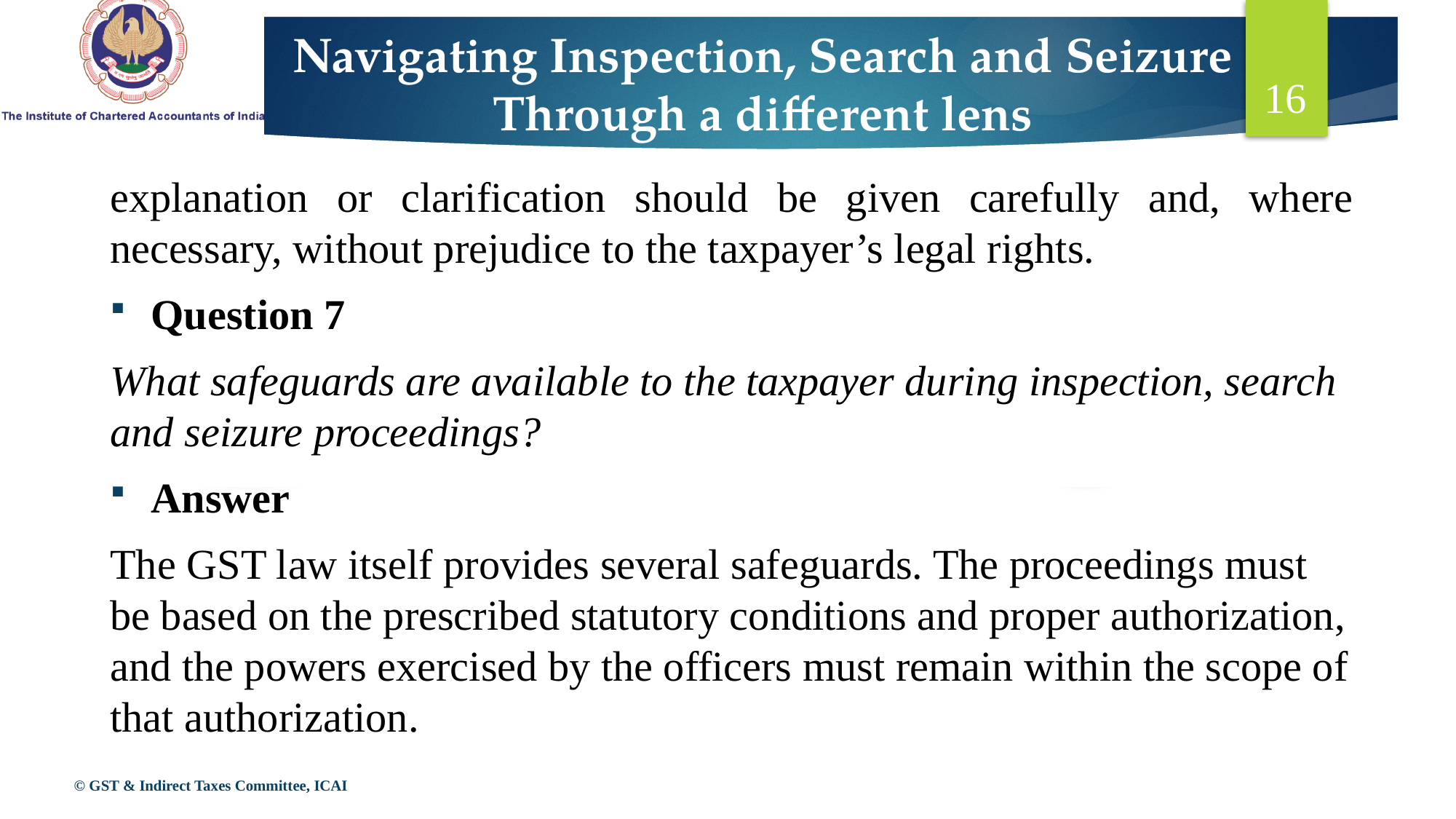

# Navigating Inspection, Search and Seizure Through a different lens
16
explanation or clarification should be given carefully and, where necessary, without prejudice to the taxpayer’s legal rights.
Question 7
What safeguards are available to the taxpayer during inspection, search and seizure proceedings?
Answer
The GST law itself provides several safeguards. The proceedings must be based on the prescribed statutory conditions and proper authorization, and the powers exercised by the officers must remain within the scope of that authorization.

© GST & Indirect Taxes Committee, ICAI